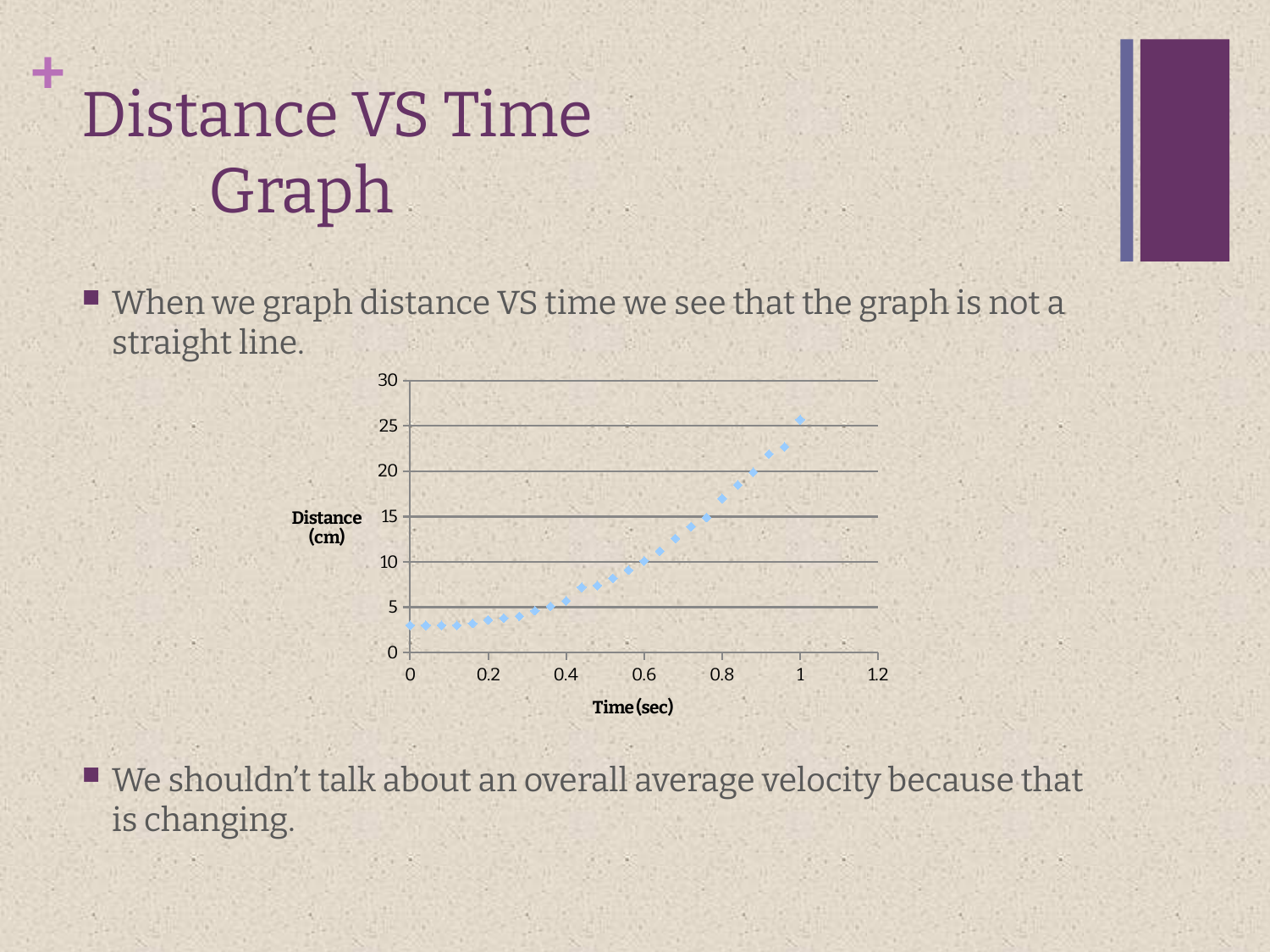

# Distance VS Time Graph
When we graph distance VS time we see that the graph is not a straight line.

We shouldn’t talk about an overall average velocity because that is changing.

### Chart

| Category |  |
|---|---|